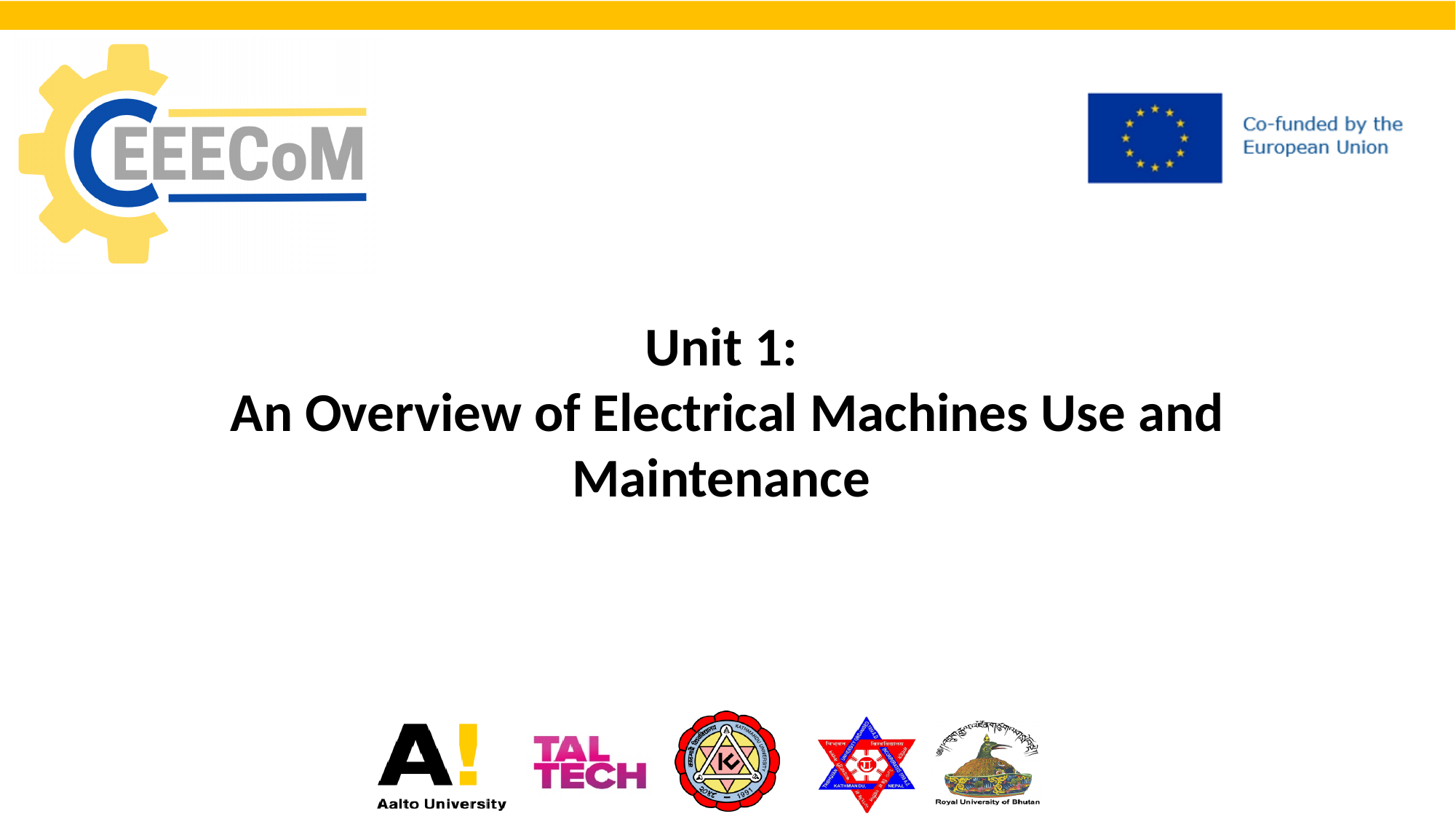

# Unit 1: An Overview of Electrical Machines Use and Maintenance